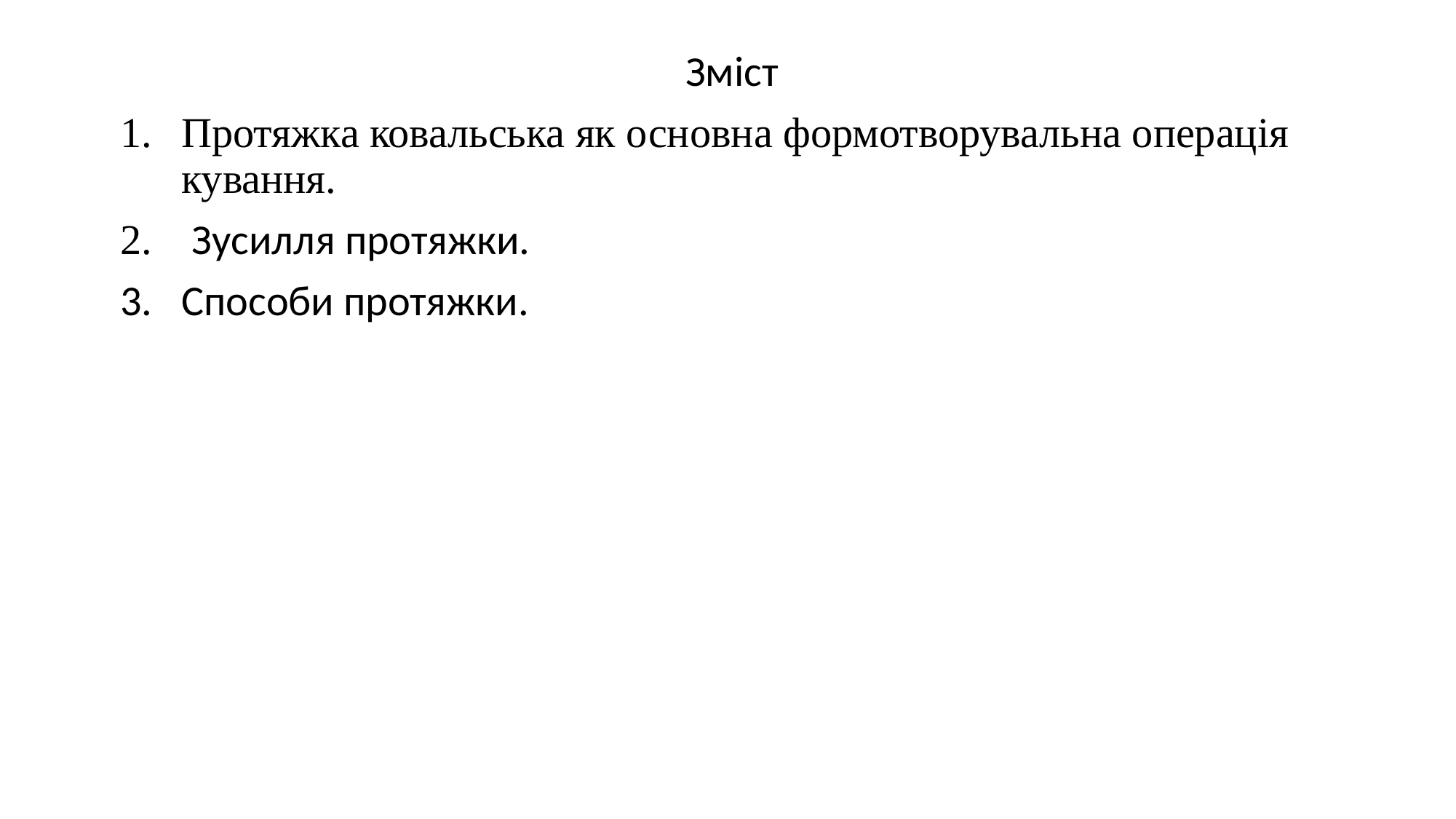

Зміст
Протяжка ковальська як основна формотворувальна операція кування.
 Зусилля протяжки.
Способи протяжки.